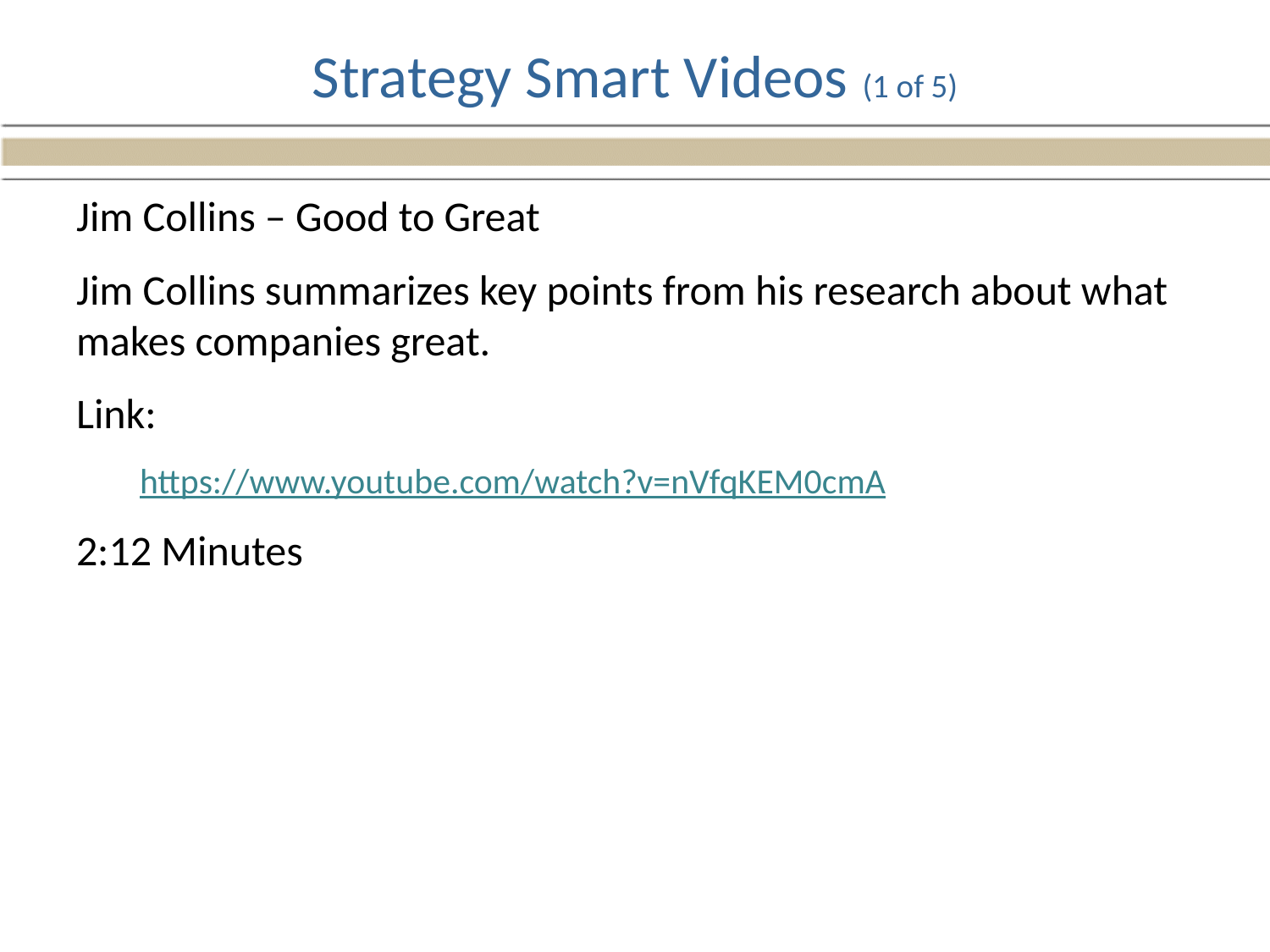

# Strategy Smart Videos (1 of 5)
Jim Collins – Good to Great
Jim Collins summarizes key points from his research about what makes companies great.
Link:
https://www.youtube.com/watch?v=nVfqKEM0cmA
2:12 Minutes